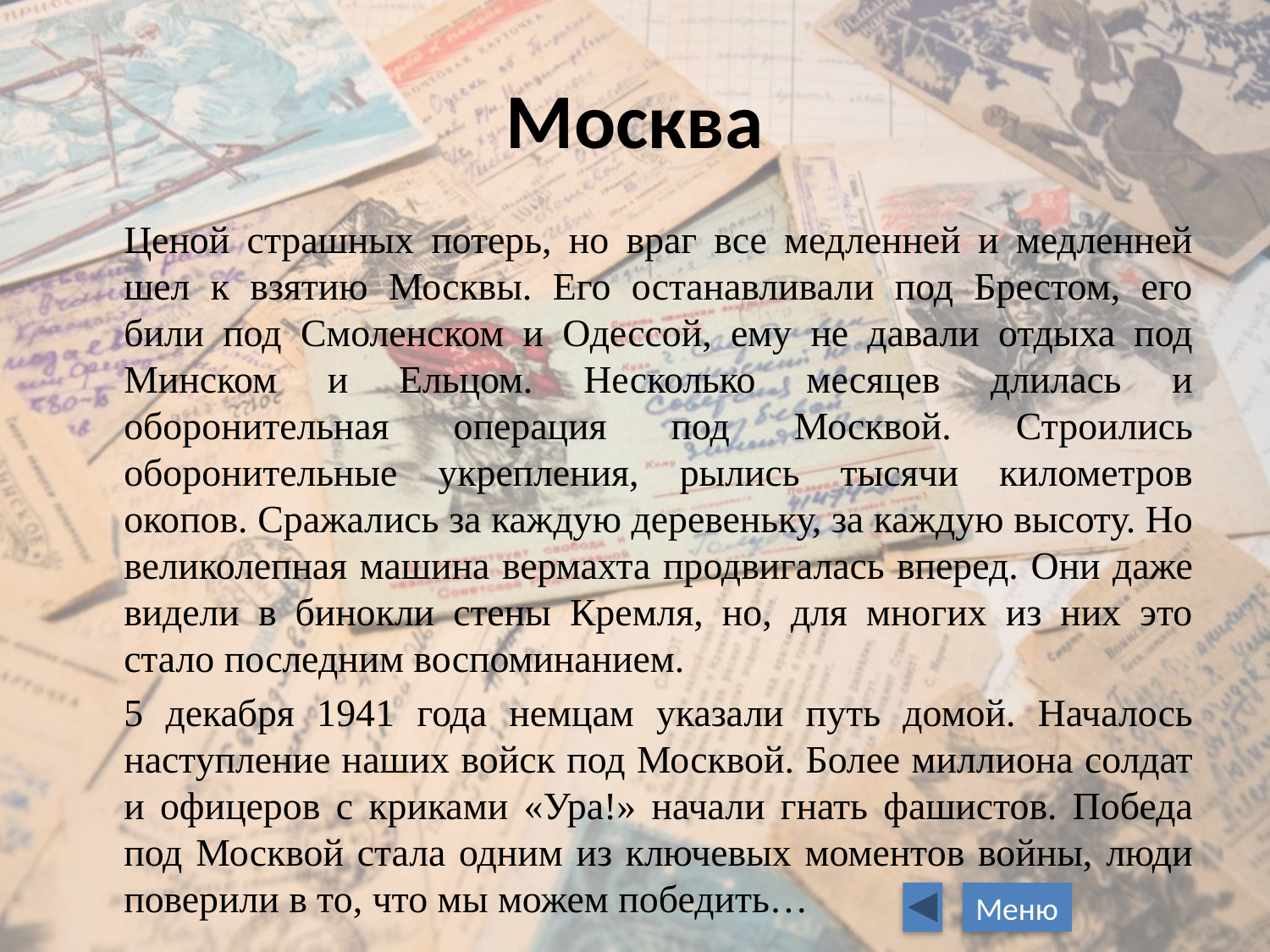

# Москва
	Ценой страшных потерь, но враг все медленней и медленней шел к взятию Москвы. Его останавливали под Брестом, его били под Смоленском и Одессой, ему не давали отдыха под Минском и Ельцом. Несколько месяцев длилась и оборонительная операция под Москвой. Строились оборонительные укрепления, рылись тысячи километров окопов. Сражались за каждую деревеньку, за каждую высоту. Но великолепная машина вермахта продвигалась вперед. Они даже видели в бинокли стены Кремля, но, для многих из них это стало последним воспоминанием.
	5 декабря 1941 года немцам указали путь домой. Началось наступление наших войск под Москвой. Более миллиона солдат и офицеров с криками «Ура!» начали гнать фашистов. Победа под Москвой стала одним из ключевых моментов войны, люди поверили в то, что мы можем победить…

Меню